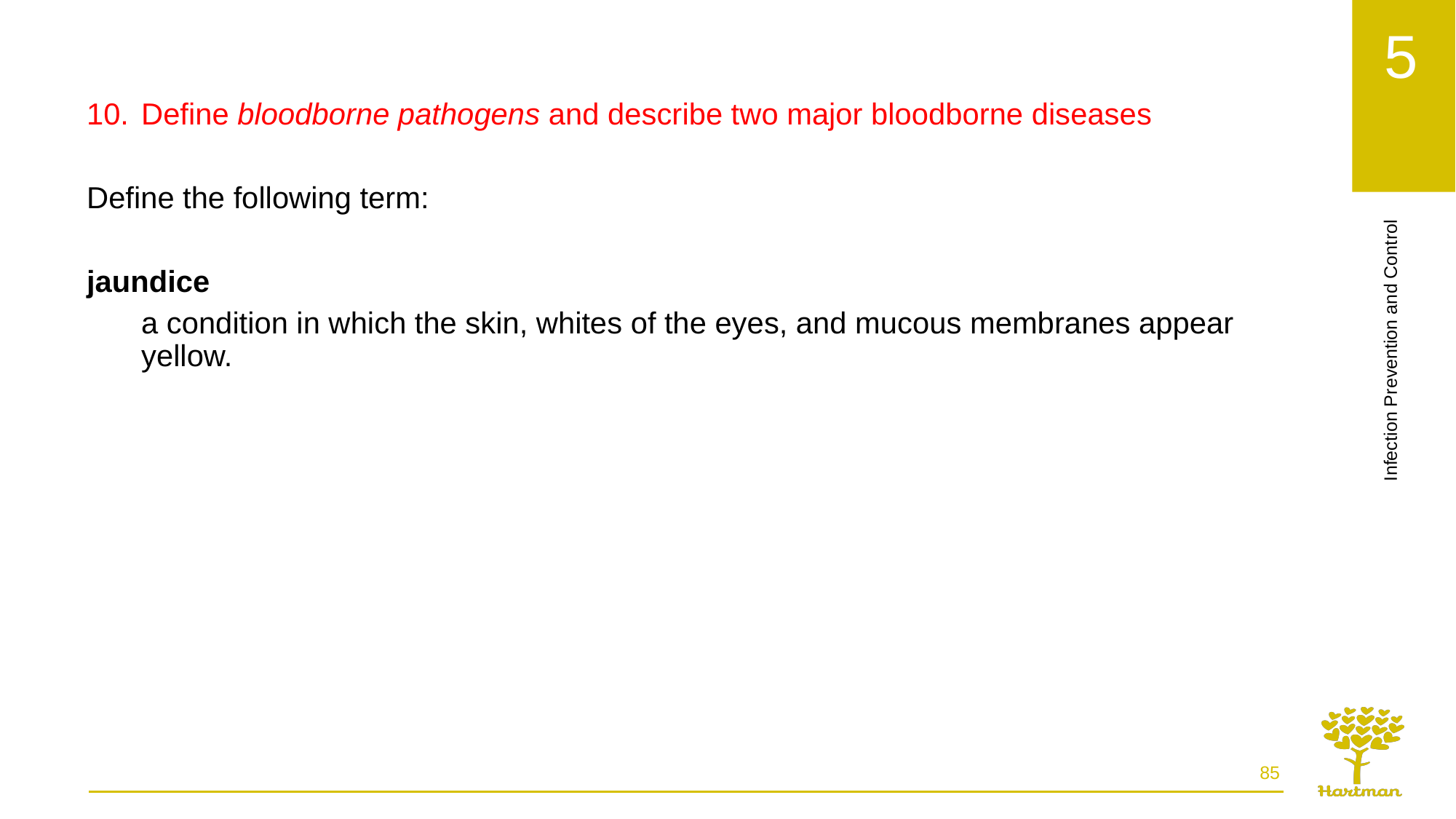

Define bloodborne pathogens and describe two major bloodborne diseases

Define the following term:

jaundice
a condition in which the skin, whites of the eyes, and mucous membranes appear yellow.

85